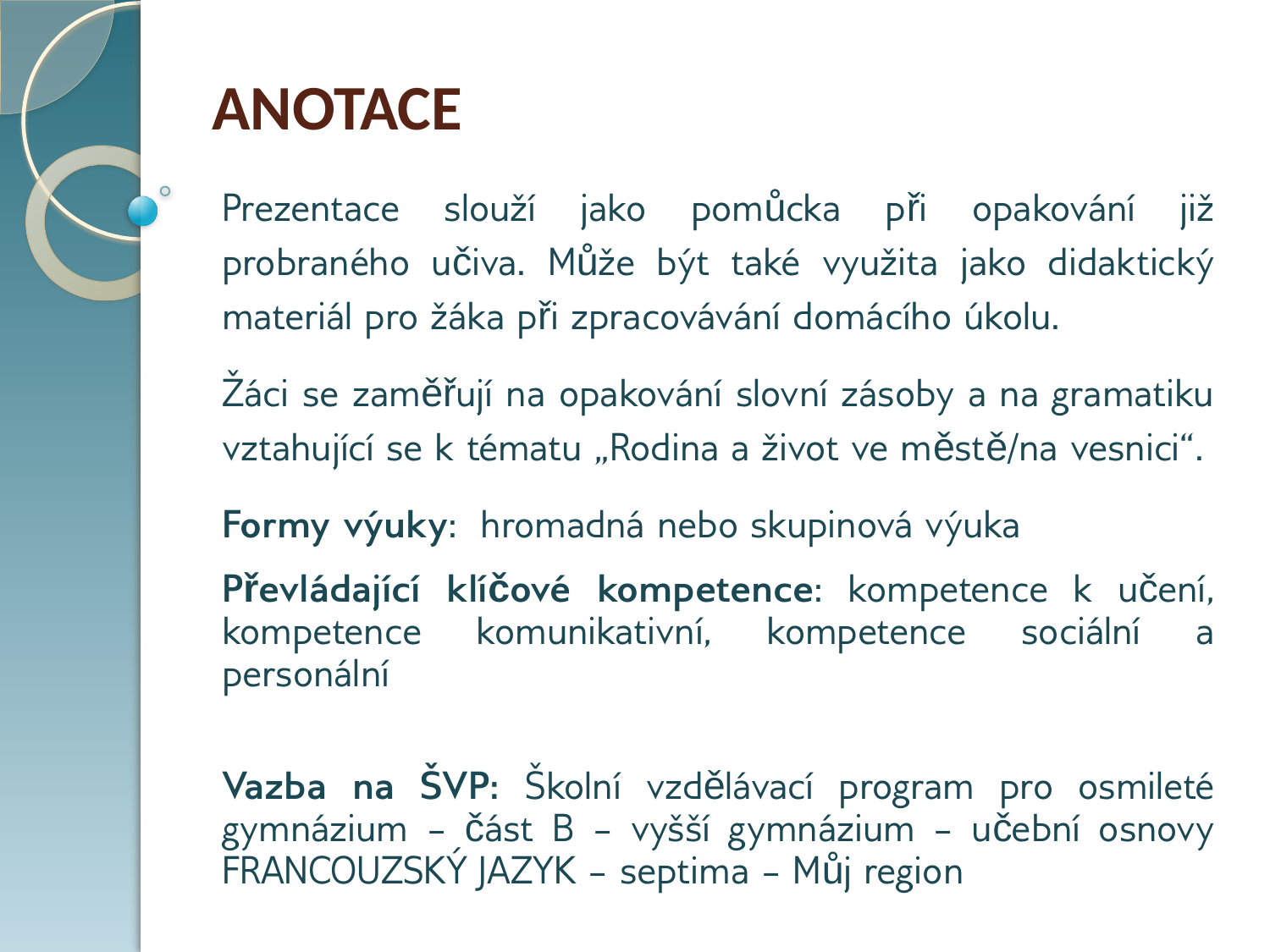

# ANOTACE
Prezentace slouží jako pomůcka při opakování již probraného učiva. Může být také využita jako didaktický materiál pro žáka při zpracovávání domácího úkolu.
Žáci se zaměřují na opakování slovní zásoby a na gramatiku vztahující se k tématu „Rodina a život ve městě/na vesnici“.
Formy výuky:  hromadná nebo skupinová výuka
Převládající klíčové kompetence: kompetence k učení, kompetence komunikativní, kompetence sociální a personální

Vazba na ŠVP: Školní vzdělávací program pro osmileté gymnázium – část B – vyšší gymnázium – učební osnovy FRANCOUZSKÝ JAZYK – septima – Můj region